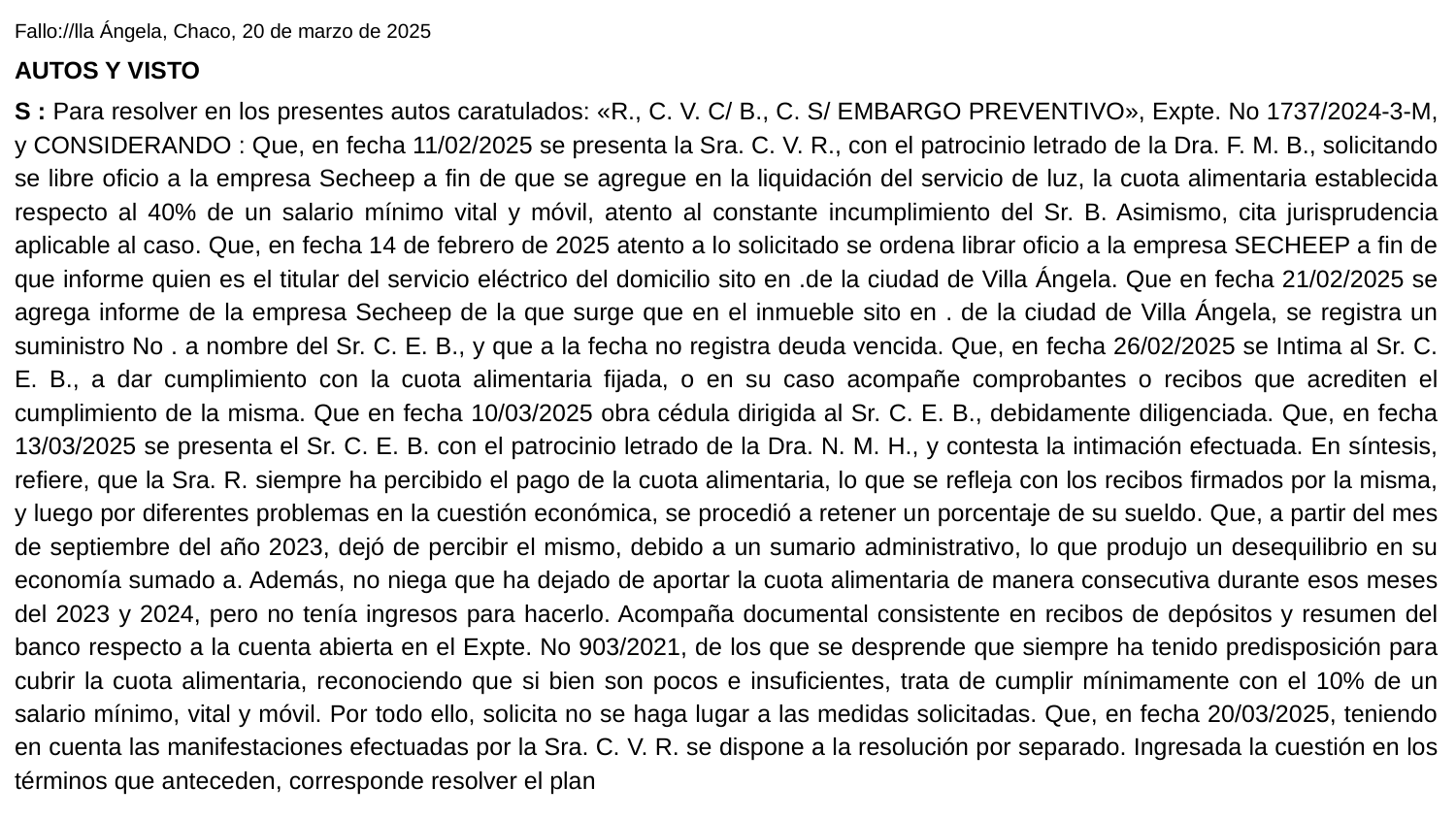

Fallo://lla Ángela, Chaco, 20 de marzo de 2025
AUTOS Y VISTO
S : Para resolver en los presentes autos caratulados: «R., C. V. C/ B., C. S/ EMBARGO PREVENTIVO», Expte. No 1737/2024-3-M, y CONSIDERANDO : Que, en fecha 11/02/2025 se presenta la Sra. C. V. R., con el patrocinio letrado de la Dra. F. M. B., solicitando se libre oficio a la empresa Secheep a fin de que se agregue en la liquidación del servicio de luz, la cuota alimentaria establecida respecto al 40% de un salario mínimo vital y móvil, atento al constante incumplimiento del Sr. B. Asimismo, cita jurisprudencia aplicable al caso. Que, en fecha 14 de febrero de 2025 atento a lo solicitado se ordena librar oficio a la empresa SECHEEP a fin de que informe quien es el titular del servicio eléctrico del domicilio sito en .de la ciudad de Villa Ángela. Que en fecha 21/02/2025 se agrega informe de la empresa Secheep de la que surge que en el inmueble sito en . de la ciudad de Villa Ángela, se registra un suministro No . a nombre del Sr. C. E. B., y que a la fecha no registra deuda vencida. Que, en fecha 26/02/2025 se Intima al Sr. C. E. B., a dar cumplimiento con la cuota alimentaria fijada, o en su caso acompañe comprobantes o recibos que acrediten el cumplimiento de la misma. Que en fecha 10/03/2025 obra cédula dirigida al Sr. C. E. B., debidamente diligenciada. Que, en fecha 13/03/2025 se presenta el Sr. C. E. B. con el patrocinio letrado de la Dra. N. M. H., y contesta la intimación efectuada. En síntesis, refiere, que la Sra. R. siempre ha percibido el pago de la cuota alimentaria, lo que se refleja con los recibos firmados por la misma, y luego por diferentes problemas en la cuestión económica, se procedió a retener un porcentaje de su sueldo. Que, a partir del mes de septiembre del año 2023, dejó de percibir el mismo, debido a un sumario administrativo, lo que produjo un desequilibrio en su economía sumado a. Además, no niega que ha dejado de aportar la cuota alimentaria de manera consecutiva durante esos meses del 2023 y 2024, pero no tenía ingresos para hacerlo. Acompaña documental consistente en recibos de depósitos y resumen del banco respecto a la cuenta abierta en el Expte. No 903/2021, de los que se desprende que siempre ha tenido predisposición para cubrir la cuota alimentaria, reconociendo que si bien son pocos e insuficientes, trata de cumplir mínimamente con el 10% de un salario mínimo, vital y móvil. Por todo ello, solicita no se haga lugar a las medidas solicitadas. Que, en fecha 20/03/2025, teniendo en cuenta las manifestaciones efectuadas por la Sra. C. V. R. se dispone a la resolución por separado. Ingresada la cuestión en los términos que anteceden, corresponde resolver el plan